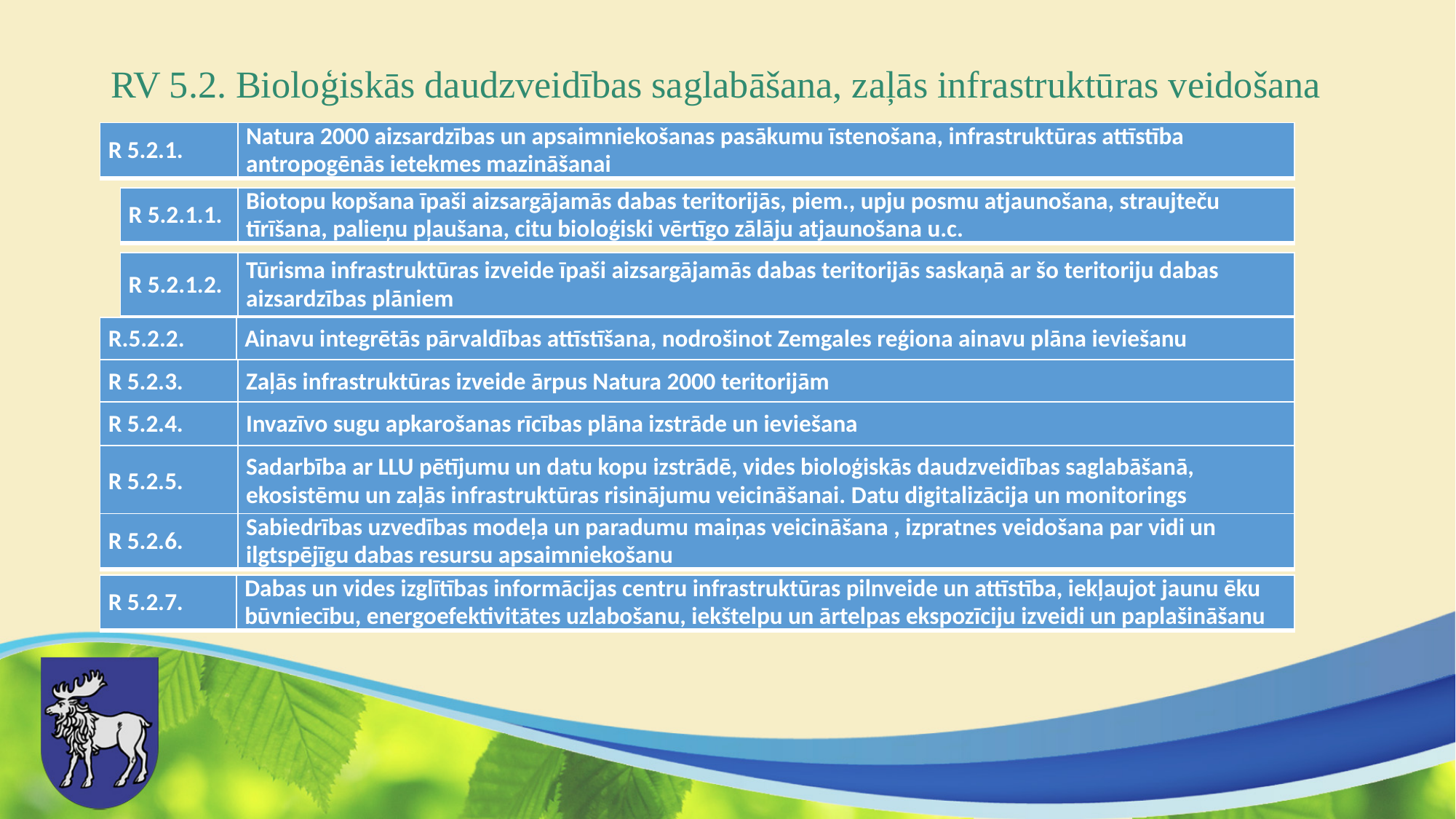

# RV 5.2. Bioloģiskās daudzveidības saglabāšana, zaļās infrastruktūras veidošana
| R 5.2.1. | Natura 2000 aizsardzības un apsaimniekošanas pasākumu īstenošana, infrastruktūras attīstība antropogēnās ietekmes mazināšanai |
| --- | --- |
| R 5.2.1.1. | Biotopu kopšana īpaši aizsargājamās dabas teritorijās, piem., upju posmu atjaunošana, straujteču tīrīšana, palieņu pļaušana, citu bioloģiski vērtīgo zālāju atjaunošana u.c. |
| --- | --- |
| R 5.2.1.2. | Tūrisma infrastruktūras izveide īpaši aizsargājamās dabas teritorijās saskaņā ar šo teritoriju dabas aizsardzības plāniem |
| --- | --- |
| R.5.2.2. | Ainavu integrētās pārvaldības attīstīšana, nodrošinot Zemgales reģiona ainavu plāna ieviešanu |
| --- | --- |
| R 5.2.3. | Zaļās infrastruktūras izveide ārpus Natura 2000 teritorijām |
| --- | --- |
| R 5.2.4. | Invazīvo sugu apkarošanas rīcības plāna izstrāde un ieviešana |
| --- | --- |
| R 5.2.5. | Sadarbība ar LLU pētījumu un datu kopu izstrādē, vides bioloģiskās daudzveidības saglabāšanā, ekosistēmu un zaļās infrastruktūras risinājumu veicināšanai. Datu digitalizācija un monitorings |
| --- | --- |
| R 5.2.6. | Sabiedrības uzvedības modeļa un paradumu maiņas veicināšana , izpratnes veidošana par vidi un ilgtspējīgu dabas resursu apsaimniekošanu |
| --- | --- |
| R 5.2.7. | Dabas un vides izglītības informācijas centru infrastruktūras pilnveide un attīstība, iekļaujot jaunu ēku būvniecību, energoefektivitātes uzlabošanu, iekštelpu un ārtelpas ekspozīciju izveidi un paplašināšanu |
| --- | --- |